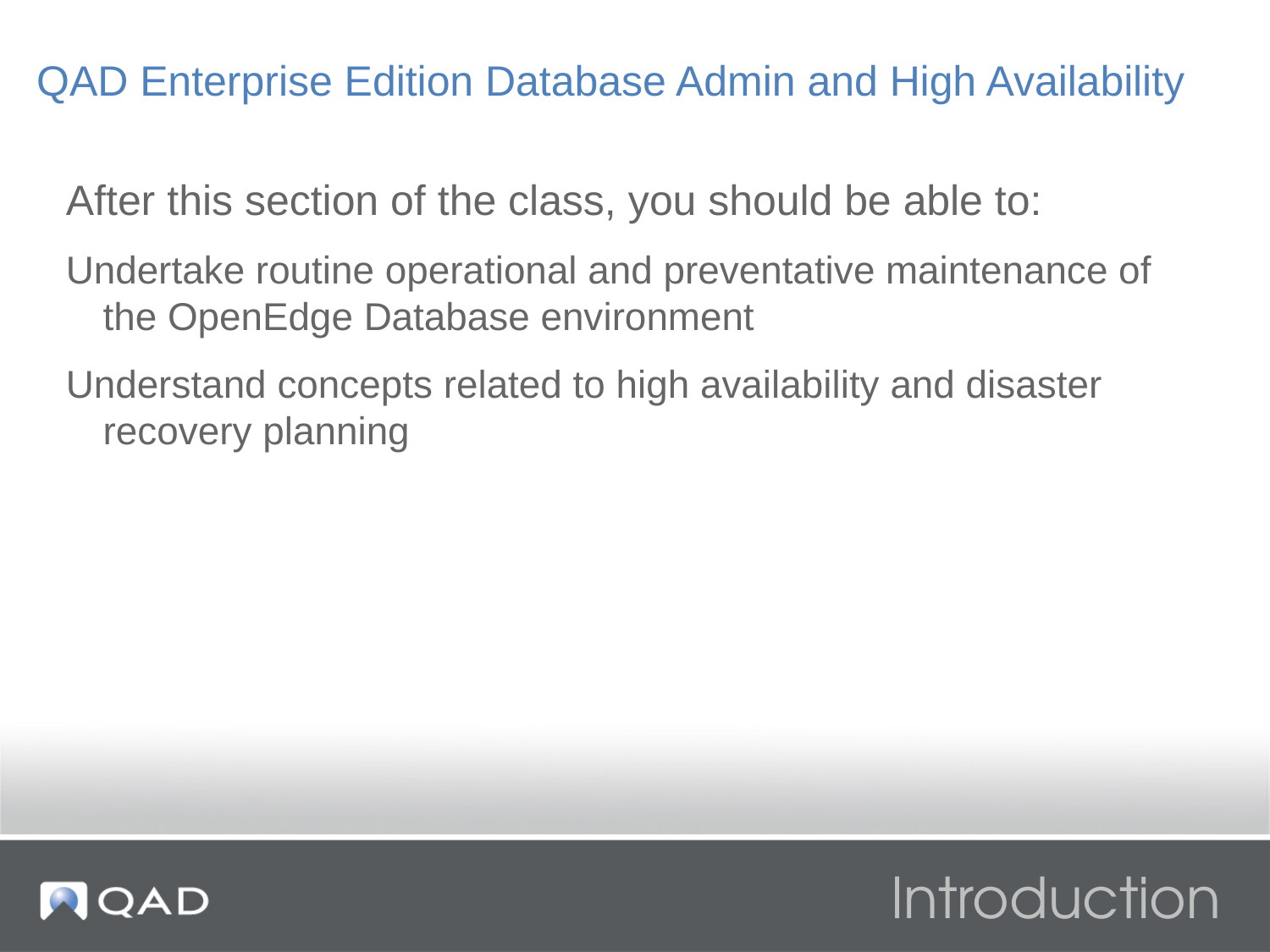

QAD Enterprise Edition Database Admin and High Availability
After this section of the class, you should be able to:
Undertake routine operational and preventative maintenance of the OpenEdge Database environment
Understand concepts related to high availability and disaster recovery planning

Introduction